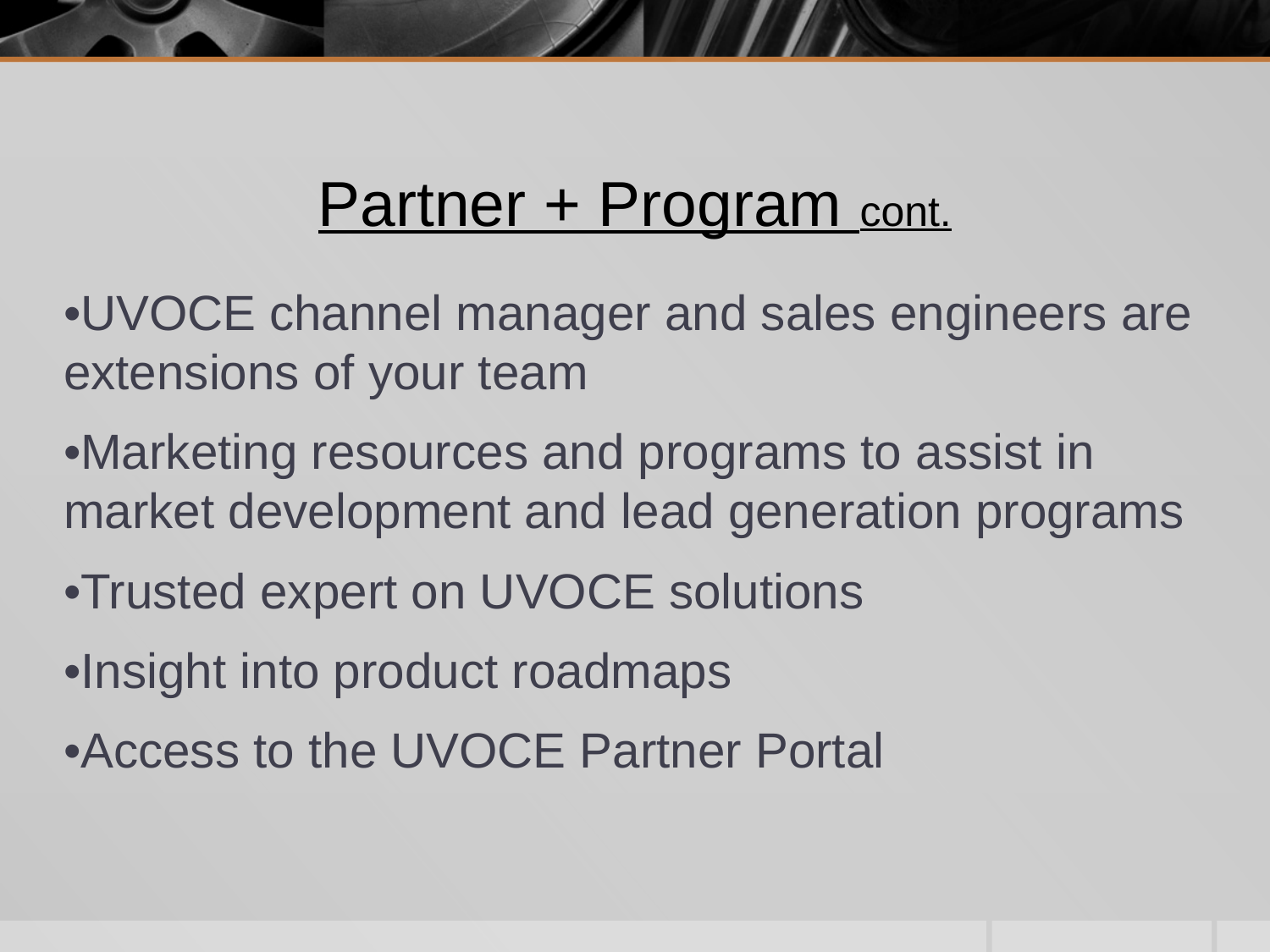

# Partner + Program cont.
•UVOCE channel manager and sales engineers are extensions of your team
•Marketing resources and programs to assist in market development and lead generation programs
•Trusted expert on UVOCE solutions
•Insight into product roadmaps
•Access to the UVOCE Partner Portal